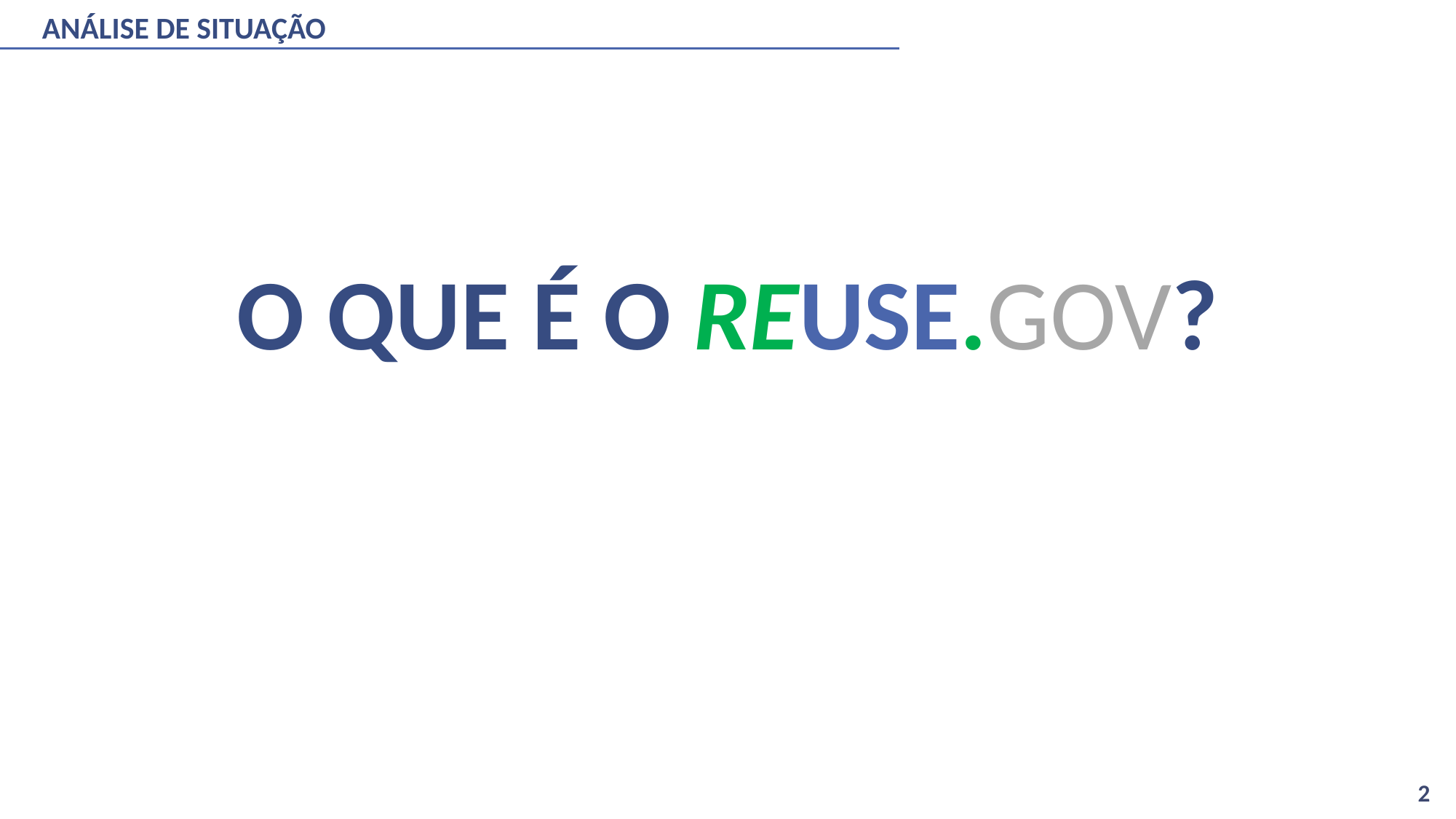

# ANÁLISE DE SITUAÇÃO

O QUE É O REUSE.GOV?
2